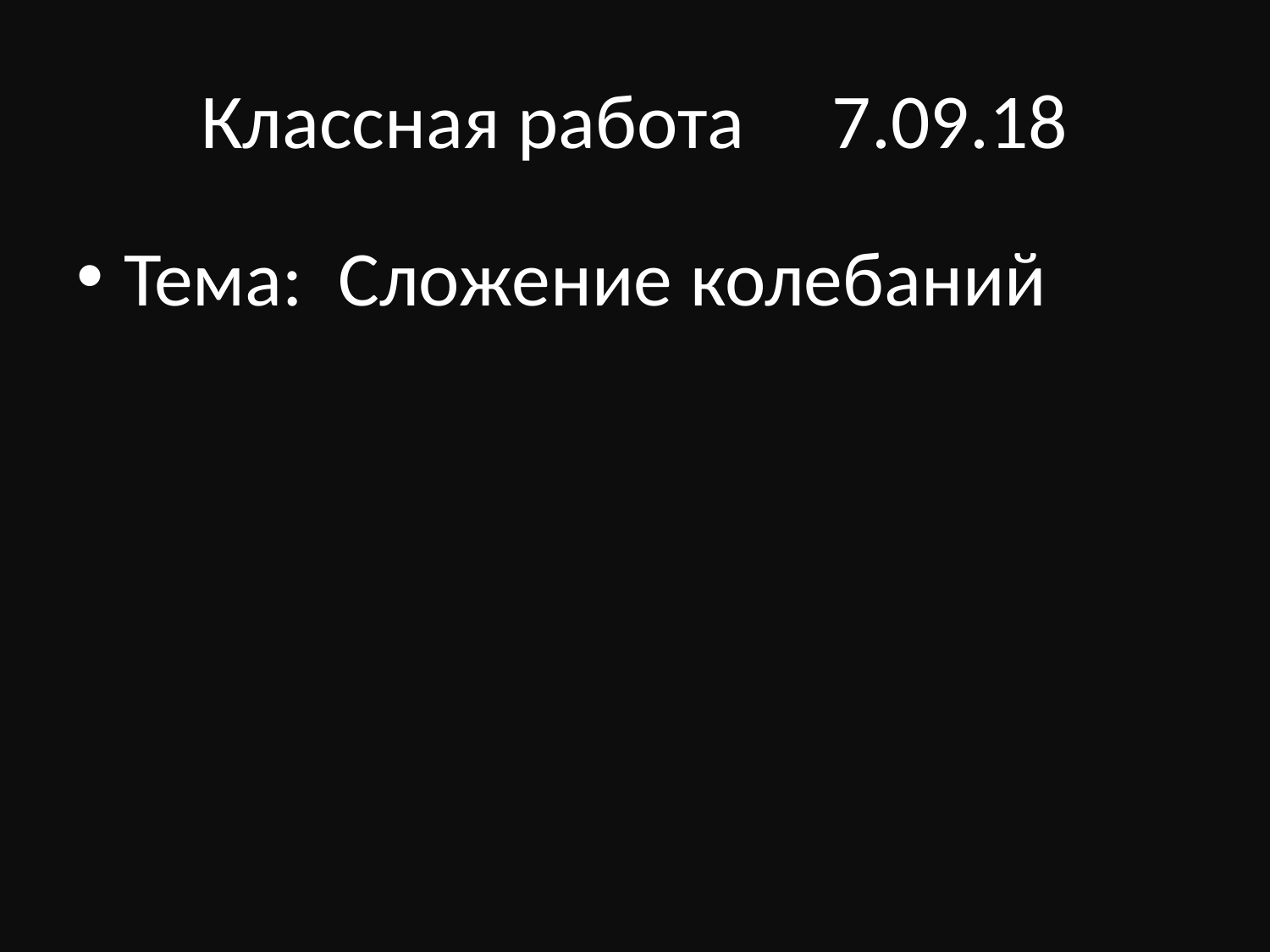

# Классная работа     7.09.18
Тема:  Сложение колебаний